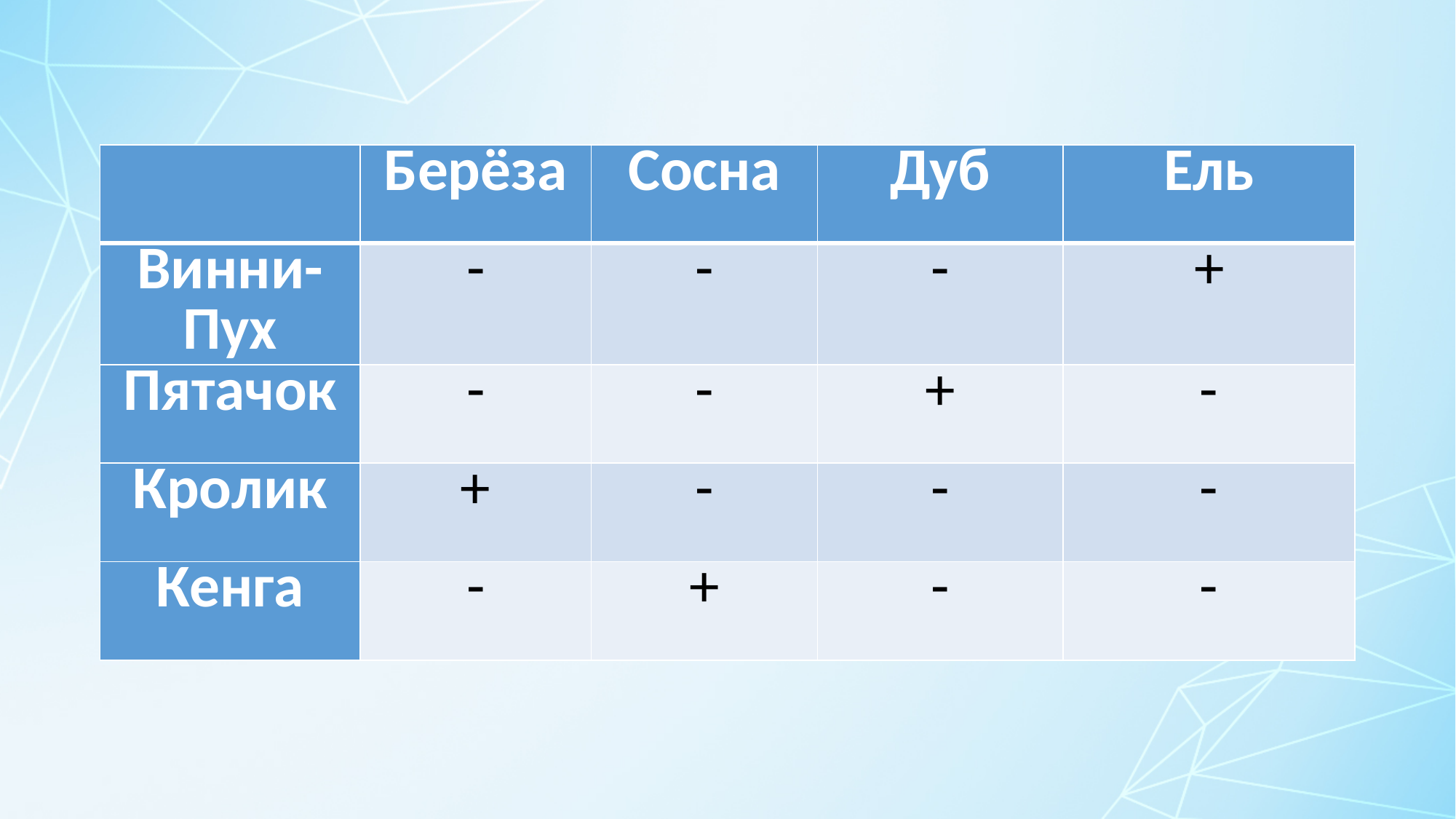

#
|  | Берёза | Сосна | Дуб | Ель |
| --- | --- | --- | --- | --- |
| Винни-Пух | - | - | - | + |
| Пятачок | - | - | + | - |
| Кролик | + | - | - | - |
| Кенга | - | + | - | - |